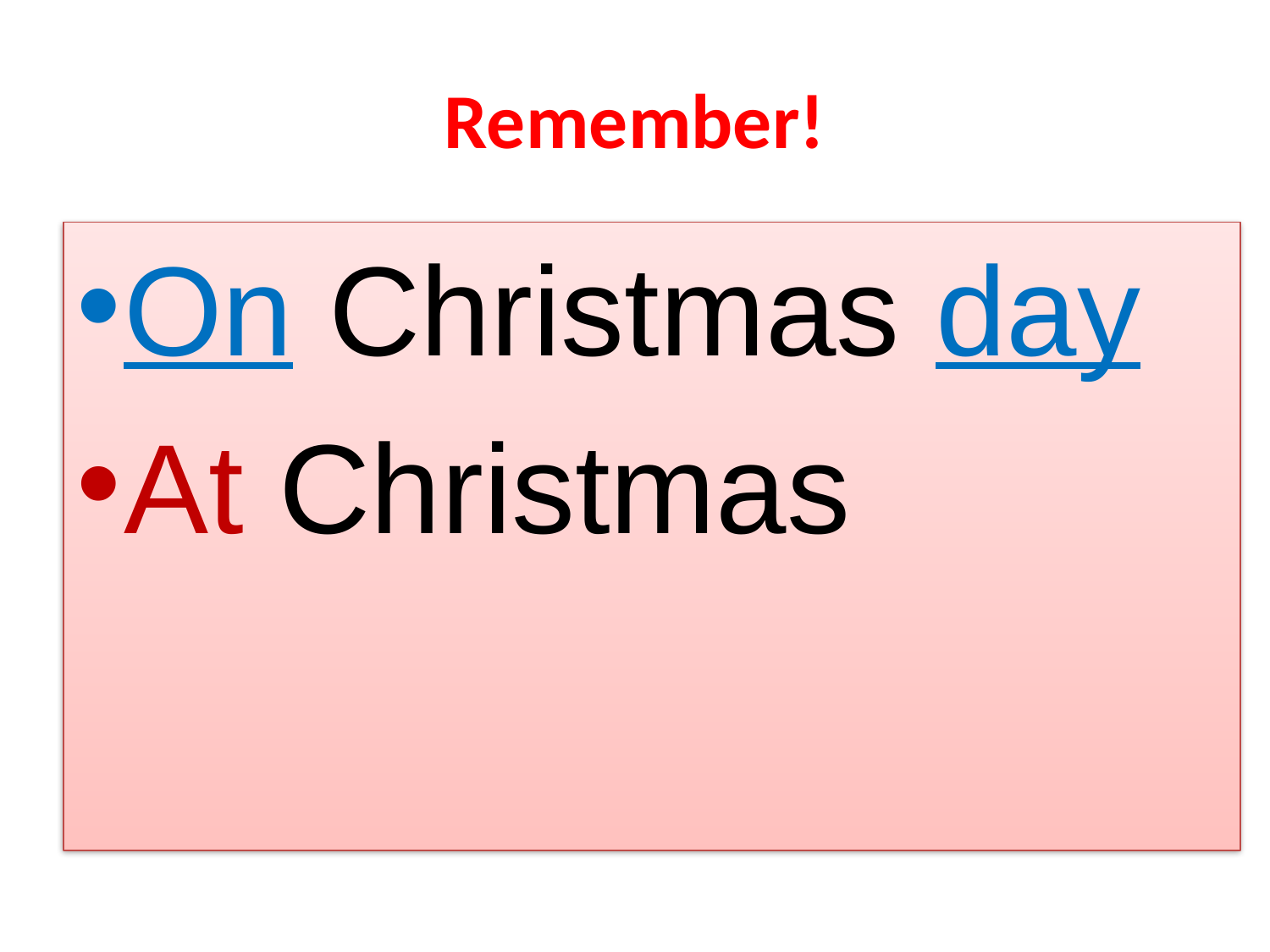

# Remember!
On Christmas day
At Christmas